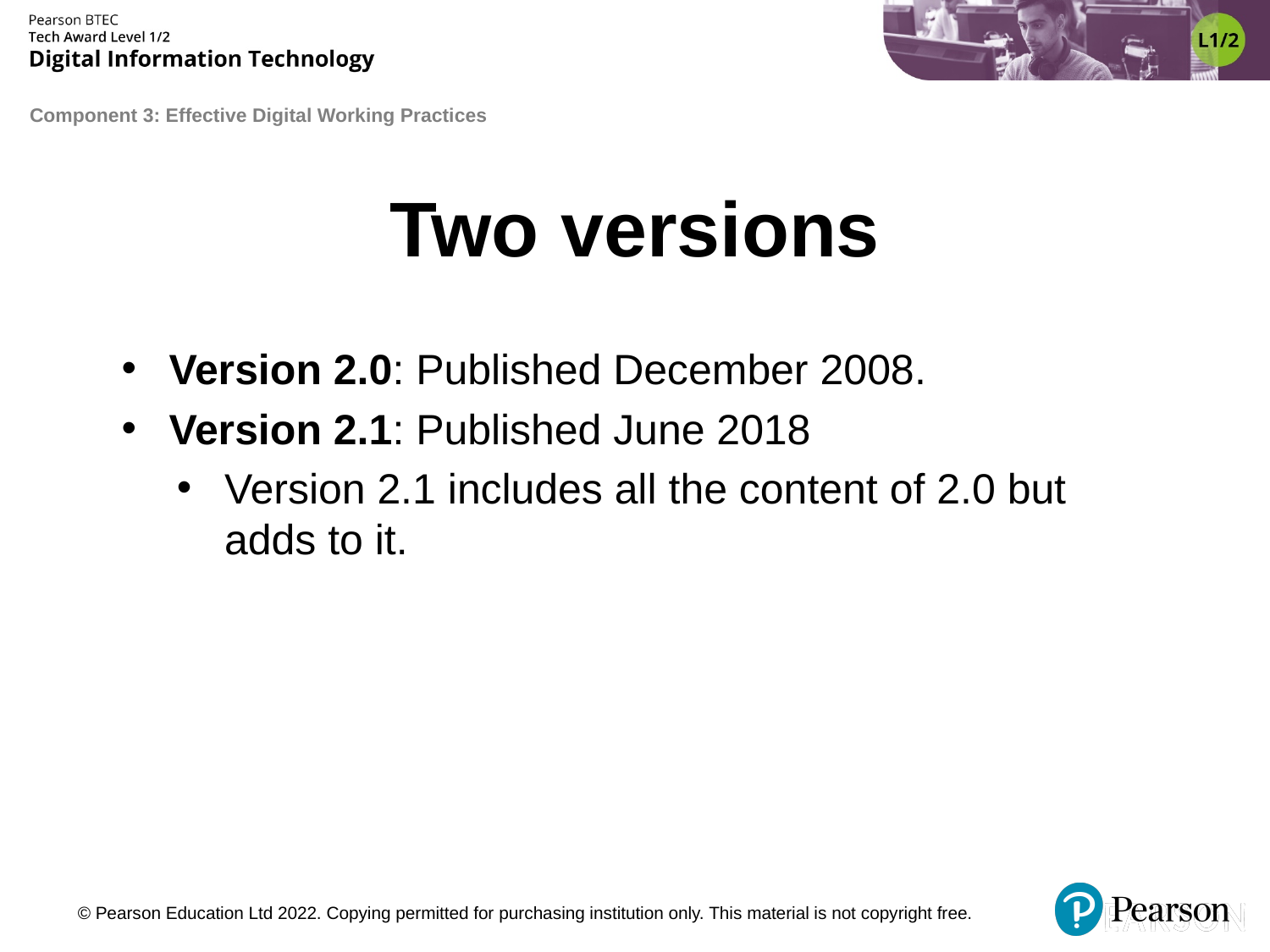

# Two versions
Version 2.0: Published December 2008.
Version 2.1: Published June 2018
Version 2.1 includes all the content of 2.0 but adds to it.
© Pearson Education Ltd 2022. Copying permitted for purchasing institution only. This material is not copyright free.